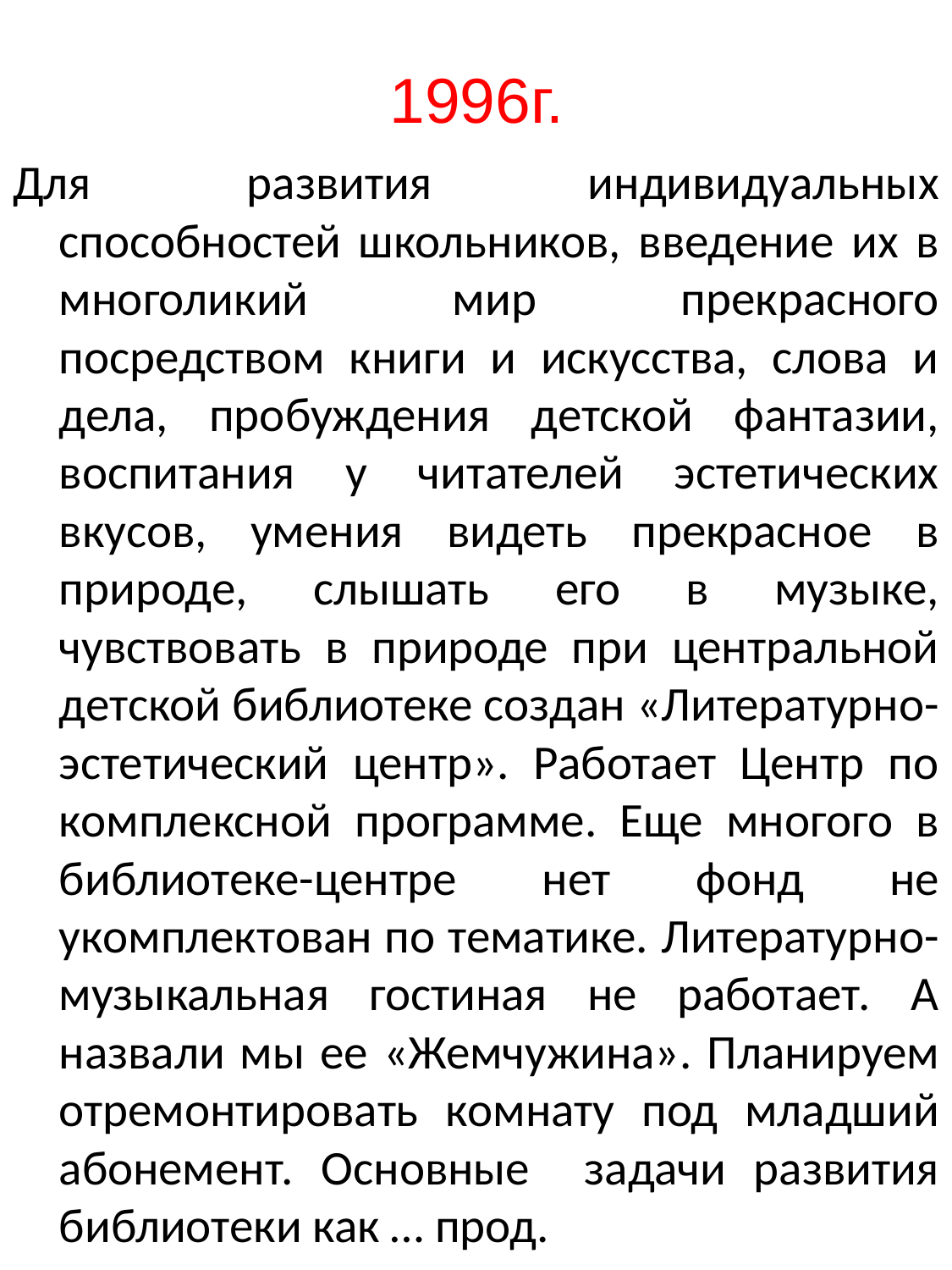

# 1996г.
Для развития индивидуальных способностей школьников, введение их в многоликий мир прекрасного посредством книги и искусства, слова и дела, пробуждения детской фантазии, воспитания у читателей эстетических вкусов, умения видеть прекрасное в природе, слышать его в музыке, чувствовать в природе при центральной детской библиотеке создан «Литературно-эстетический центр». Работает Центр по комплексной программе. Еще многого в библиотеке-центре нет фонд не укомплектован по тематике. Литературно-музыкальная гостиная не работает. А назвали мы ее «Жемчужина». Планируем отремонтировать комнату под младший абонемент. Основные  задачи развития библиотеки как … прод.